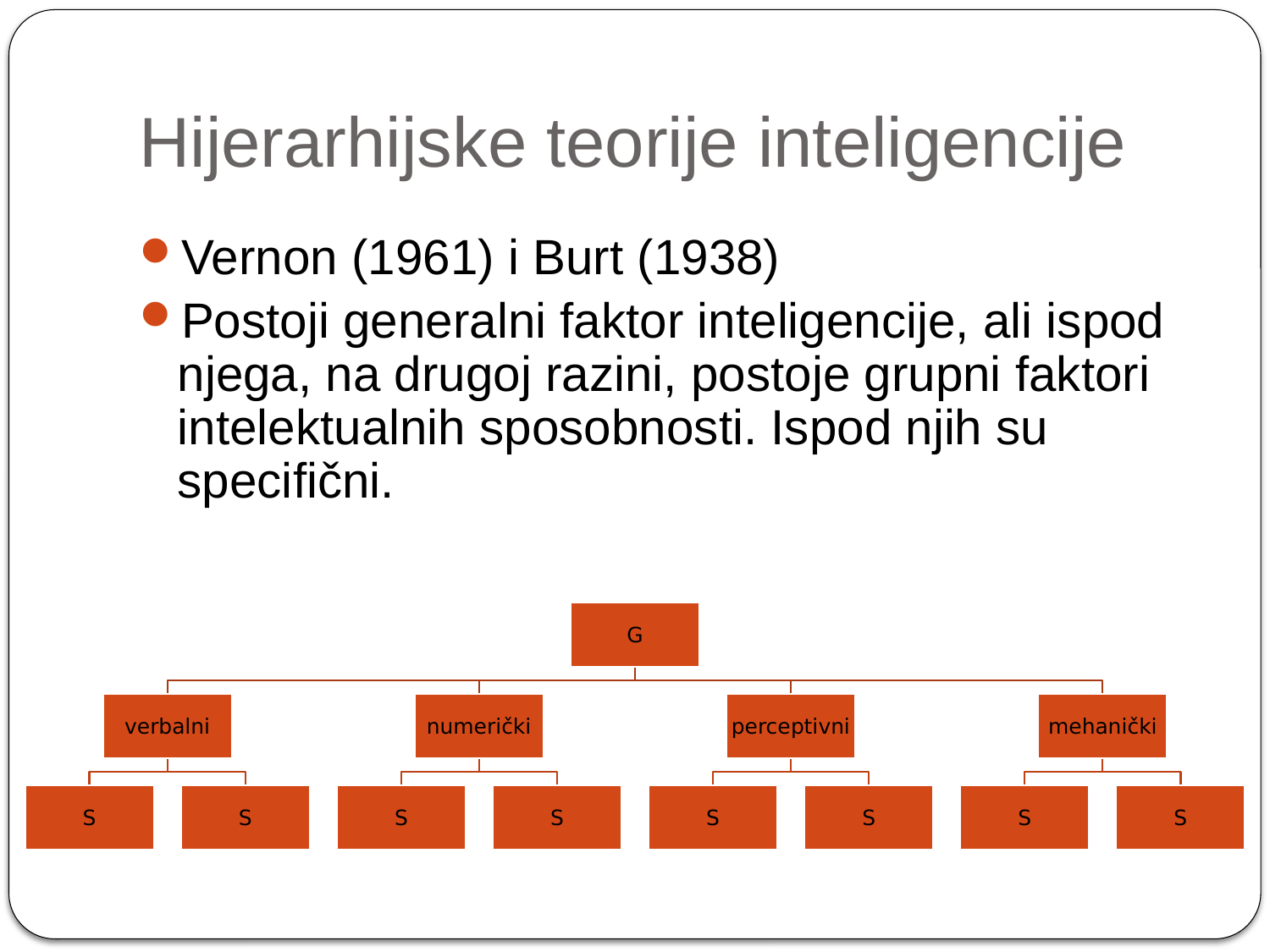

Hijerarhijske teorije inteligencije
Vernon (1961) i Burt (1938)
Postoji generalni faktor inteligencije, ali ispod njega, na drugoj razini, postoje grupni faktori intelektualnih sposobnosti. Ispod njih su specifični.
G
verbalni
S
S
numerički
S
S
perceptivni
S
S
mehanički
S
S